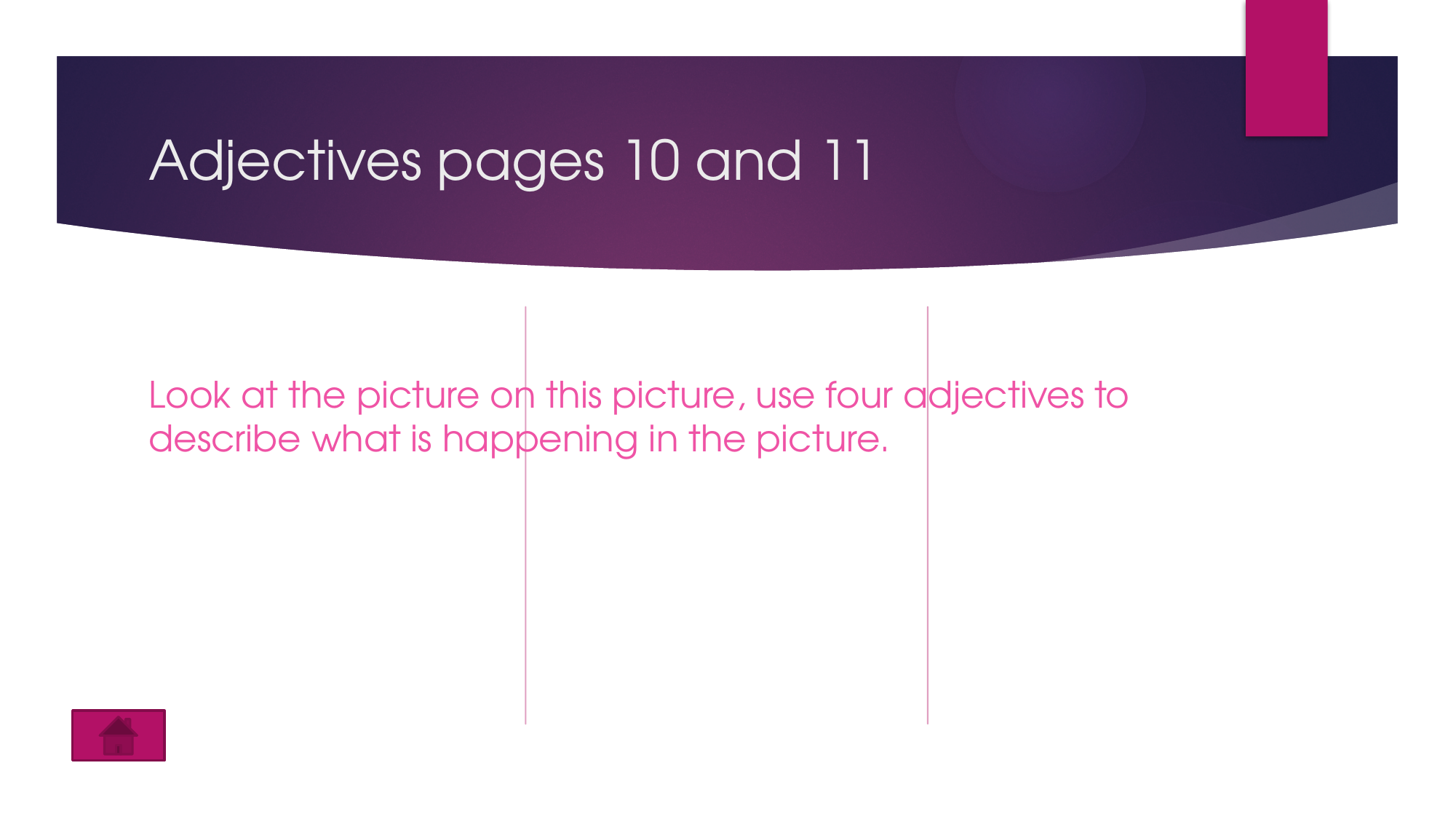

# Adjectives pages 10 and 11
Look at the picture on this picture, use four adjectives to describe what is happening in the picture.